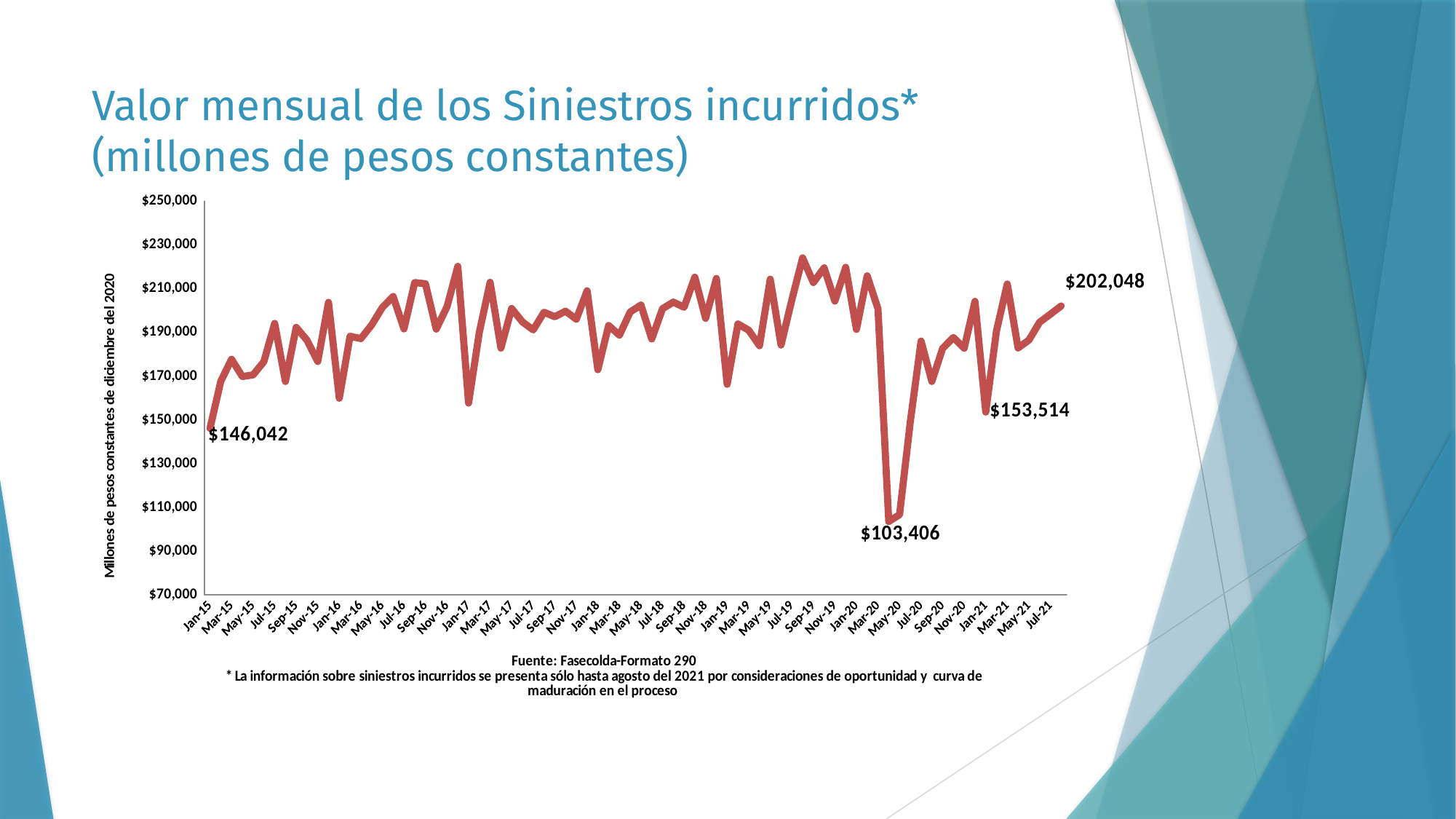

# Valor mensual de los Siniestros incurridos* (millones de pesos constantes)

### Chart

| Category |  |
|---|---|
| 42005 | 146042.0 |
| 42036 | 167571.0 |
| 42064 | 177651.0 |
| 42095 | 169771.0 |
| 42125 | 170501.0 |
| 42156 | 176550.0 |
| 42186 | 194062.0 |
| 42217 | 167497.0 |
| 42248 | 192244.0 |
| 42278 | 186395.0 |
| 42309 | 176646.0 |
| 42339 | 203692.0 |
| 42370 | 159810.0 |
| 42401 | 188194.0 |
| 42430 | 187100.0 |
| 42461 | 193325.0 |
| 42491 | 201357.0 |
| 42522 | 206378.0 |
| 42552 | 191543.0 |
| 42583 | 212752.0 |
| 42614 | 212195.0 |
| 42644 | 191452.0 |
| 42675 | 201703.0 |
| 42705 | 220162.0 |
| 42736 | 157610.0 |
| 42767 | 190029.0 |
| 42795 | 212870.0 |
| 42826 | 182753.0 |
| 42856 | 200867.0 |
| 42887 | 194735.0 |
| 42917 | 191093.0 |
| 42948 | 199157.0 |
| 42979 | 197101.0 |
| 43009 | 199661.0 |
| 43040 | 195978.0 |
| 43070 | 209003.0 |
| 43101 | 172877.0 |
| 43132 | 193102.0 |
| 43160 | 188681.0 |
| 43191 | 199289.0 |
| 43221 | 202472.0 |
| 43252 | 186939.0 |
| 43282 | 200804.0 |
| 43313 | 203813.0 |
| 43344 | 201451.0 |
| 43374 | 215223.0 |
| 43405 | 196376.0 |
| 43435 | 214650.0 |
| 43466 | 166191.0 |
| 43497 | 193788.0 |
| 43525 | 190946.0 |
| 43556 | 183847.0 |
| 43586 | 214316.0 |
| 43617 | 184147.0 |
| 43647 | 204764.0 |
| 43678 | 224053.0 |
| 43709 | 212765.0 |
| 43739 | 219463.0 |
| 43770 | 204280.0 |
| 43800 | 219734.0 |
| 43831 | 191319.0 |
| 43862 | 215817.0 |
| 43891 | 200747.0 |
| 43922 | 103406.0 |
| 43952 | 106508.0 |
| 43983 | 149025.0 |
| 44013 | 185980.0 |
| 44044 | 167515.0 |
| 44075 | 182657.0 |
| 44105 | 187615.0 |
| 44136 | 182708.0 |
| 44166 | 204168.0 |
| 44197 | 153514.0 |
| 44228 | 190642.0 |
| 44256 | 212091.0 |
| 44287 | 182839.0 |
| 44317 | 186404.0 |
| 44348 | 194586.0 |
| 44378 | 198267.0 |
| 44409 | 202048.0 |